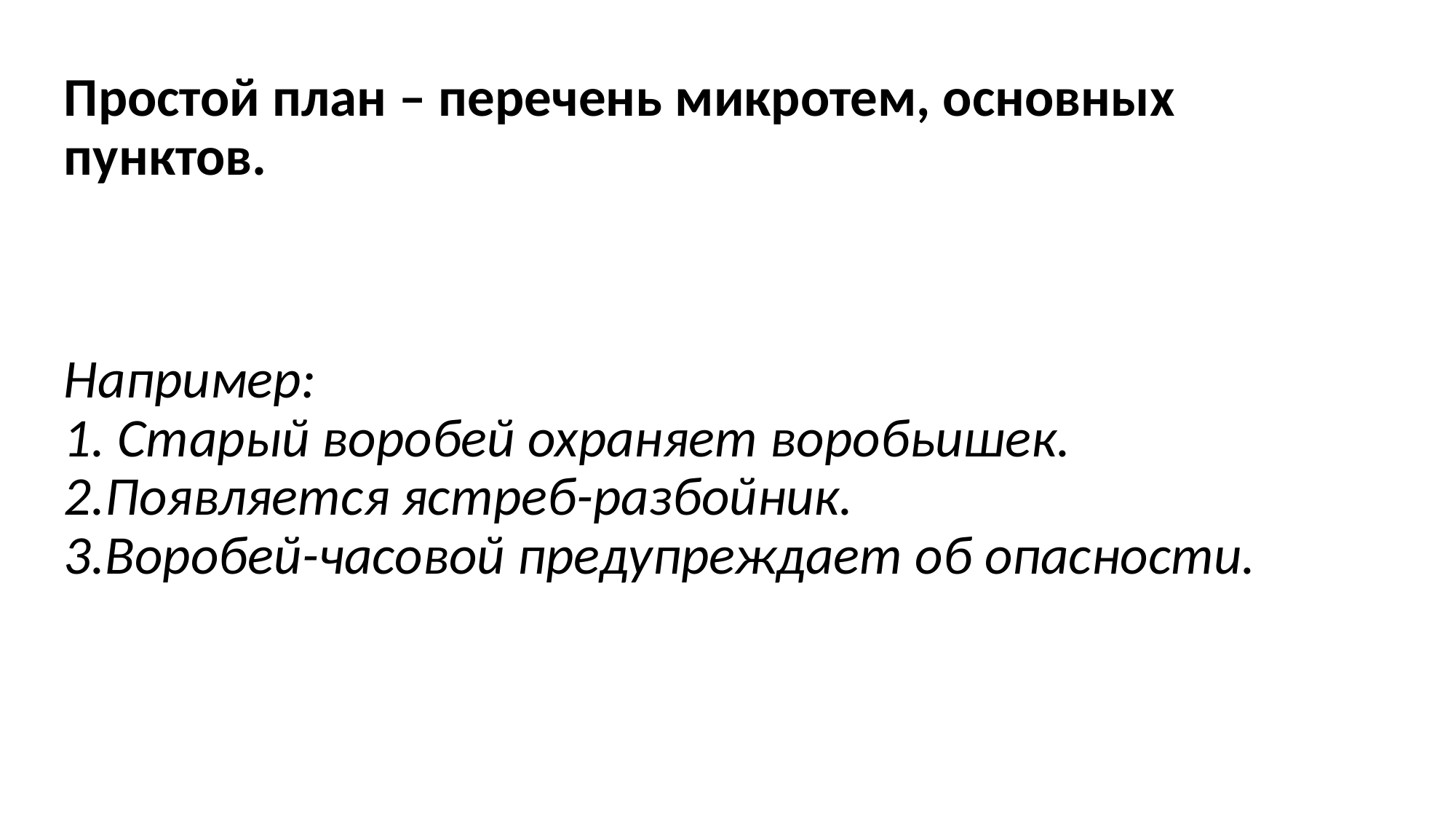

Простой план – перечень микротем, основных пунктов.

Например:
1. Старый воробей охраняет воробьишек.
2.Появляется ястреб-разбойник.
3.Воробей-часовой предупреждает об опасности.